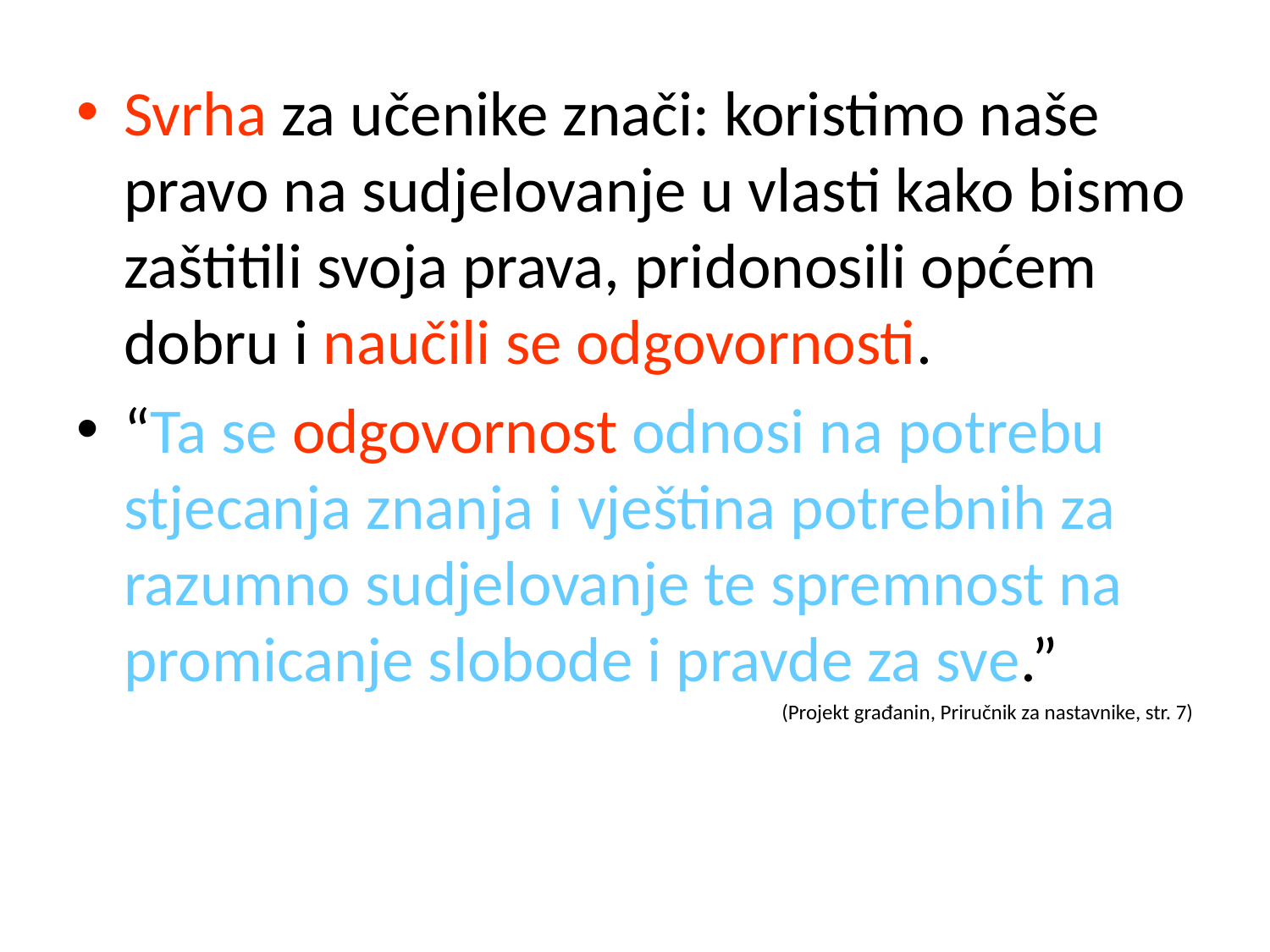

Svrha za učenike znači: koristimo naše pravo na sudjelovanje u vlasti kako bismo zaštitili svoja prava, pridonosili općem dobru i naučili se odgovornosti.
“Ta se odgovornost odnosi na potrebu stjecanja znanja i vještina potrebnih za razumno sudjelovanje te spremnost na promicanje slobode i pravde za sve.”
(Projekt građanin, Priručnik za nastavnike, str. 7)